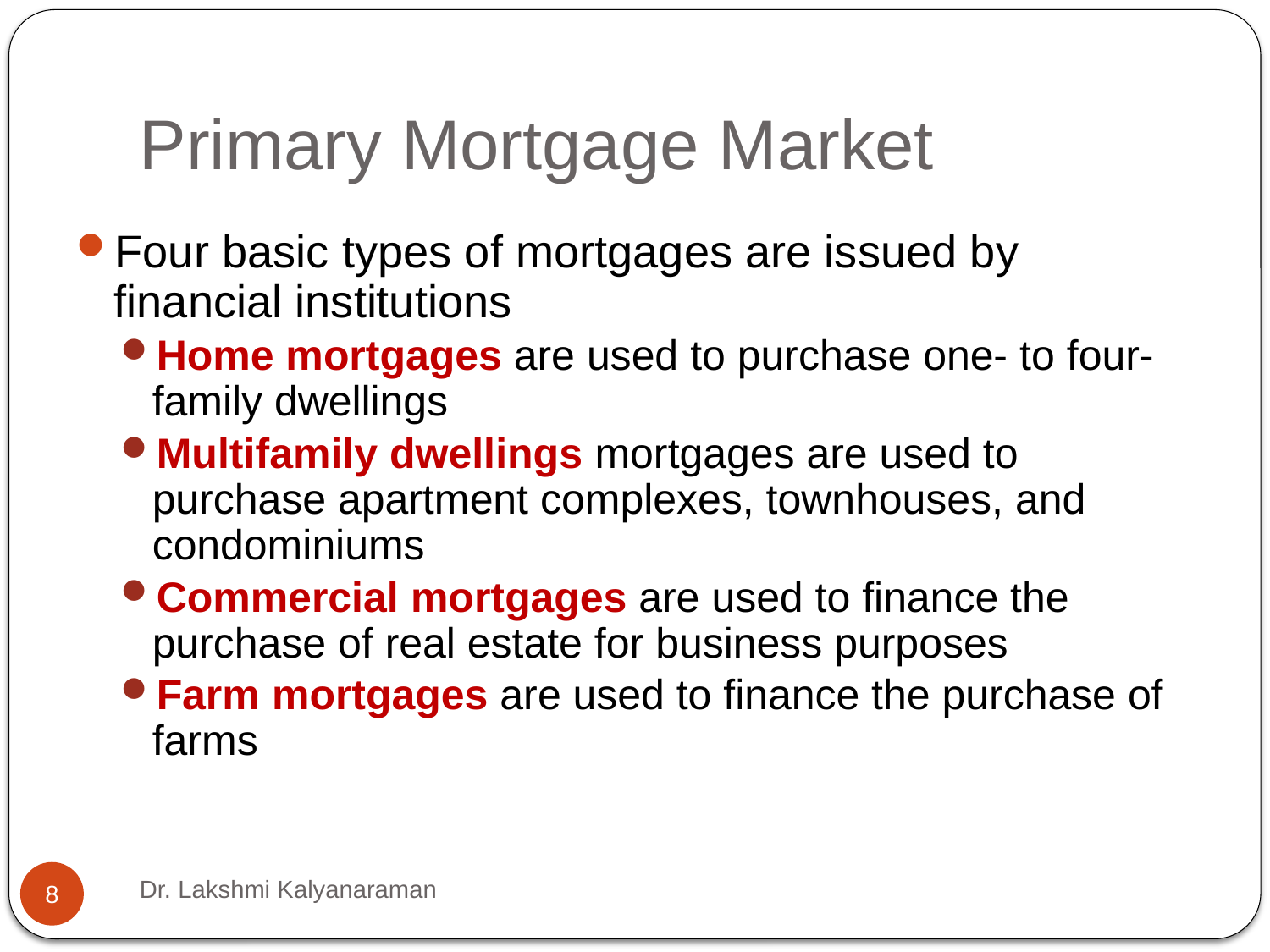

# Primary Mortgage Market
Four basic types of mortgages are issued by financial institutions
Home mortgages are used to purchase one- to four-family dwellings
Multifamily dwellings mortgages are used to purchase apartment complexes, townhouses, and condominiums
Commercial mortgages are used to finance the purchase of real estate for business purposes
Farm mortgages are used to finance the purchase of farms

Dr. Lakshmi Kalyanaraman
8